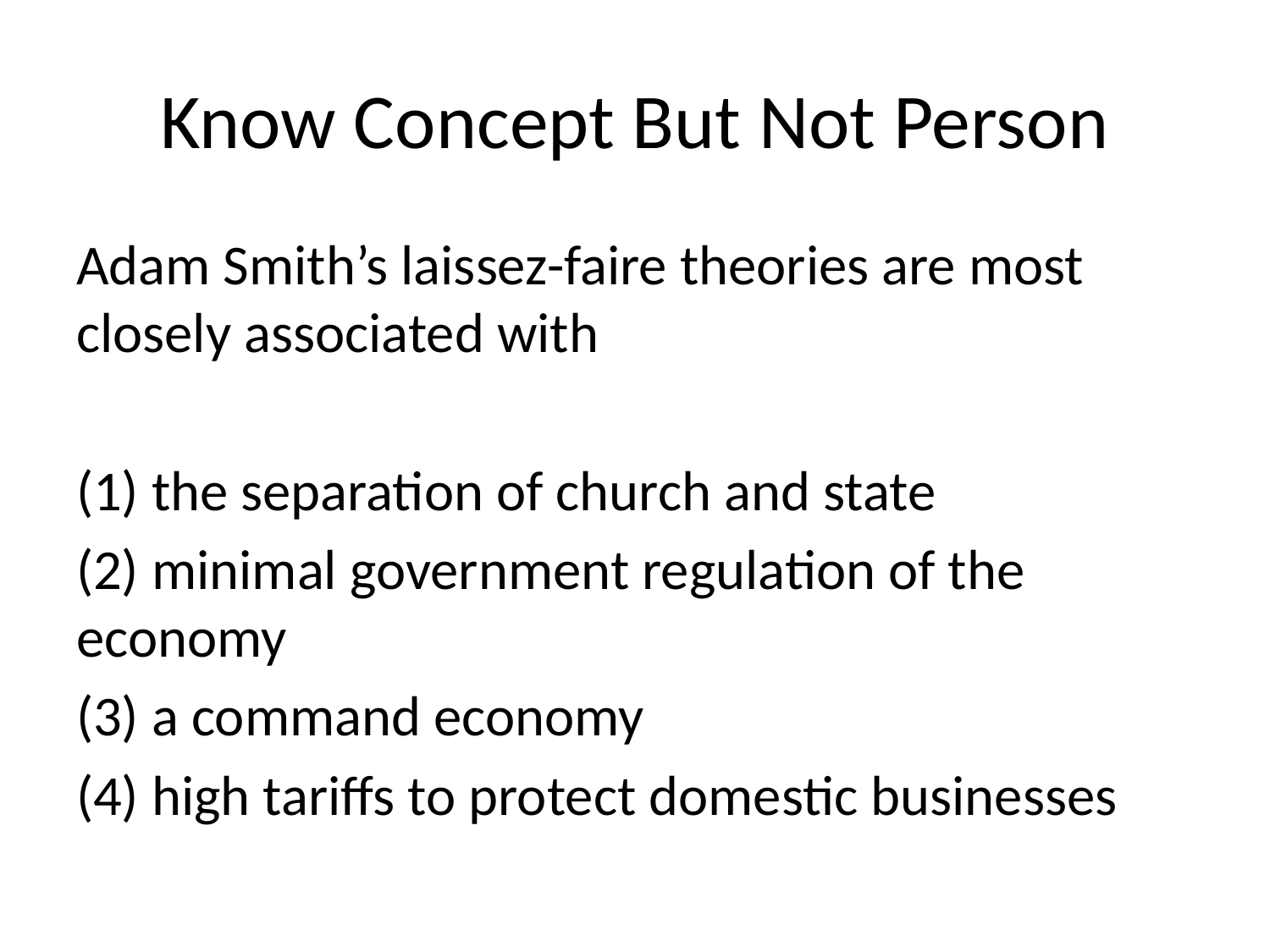

# Know Concept But Not Person
Adam Smith’s laissez-faire theories are most closely associated with

(1) the separation of church and state
(2) minimal government regulation of the economy
(3) a command economy
(4) high tariffs to protect domestic businesses